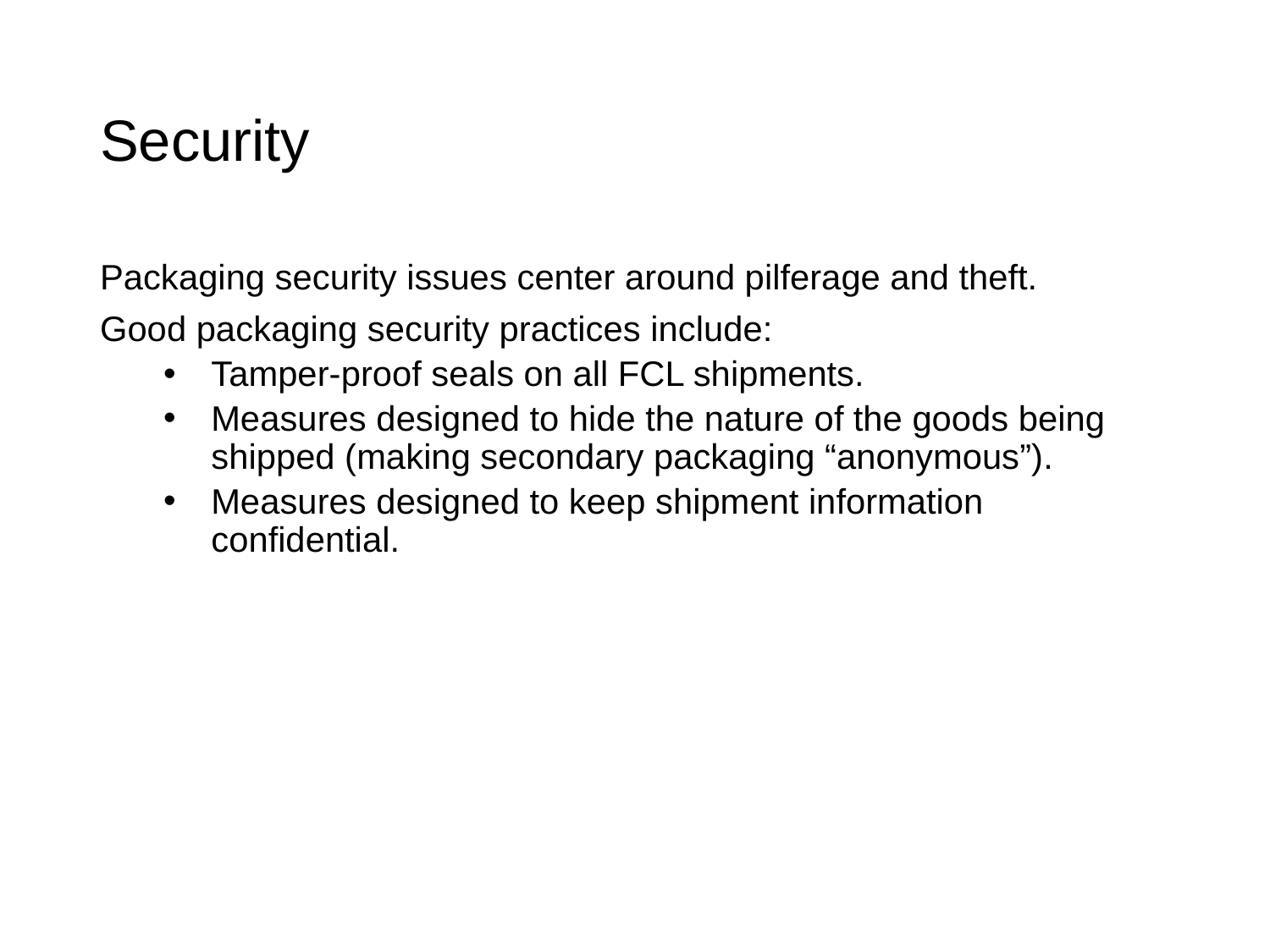

# Security
Packaging security issues center around pilferage and theft.
Good packaging security practices include:
Tamper-proof seals on all FCL shipments.
Measures designed to hide the nature of the goods being shipped (making secondary packaging “anonymous”).
Measures designed to keep shipment information confidential.